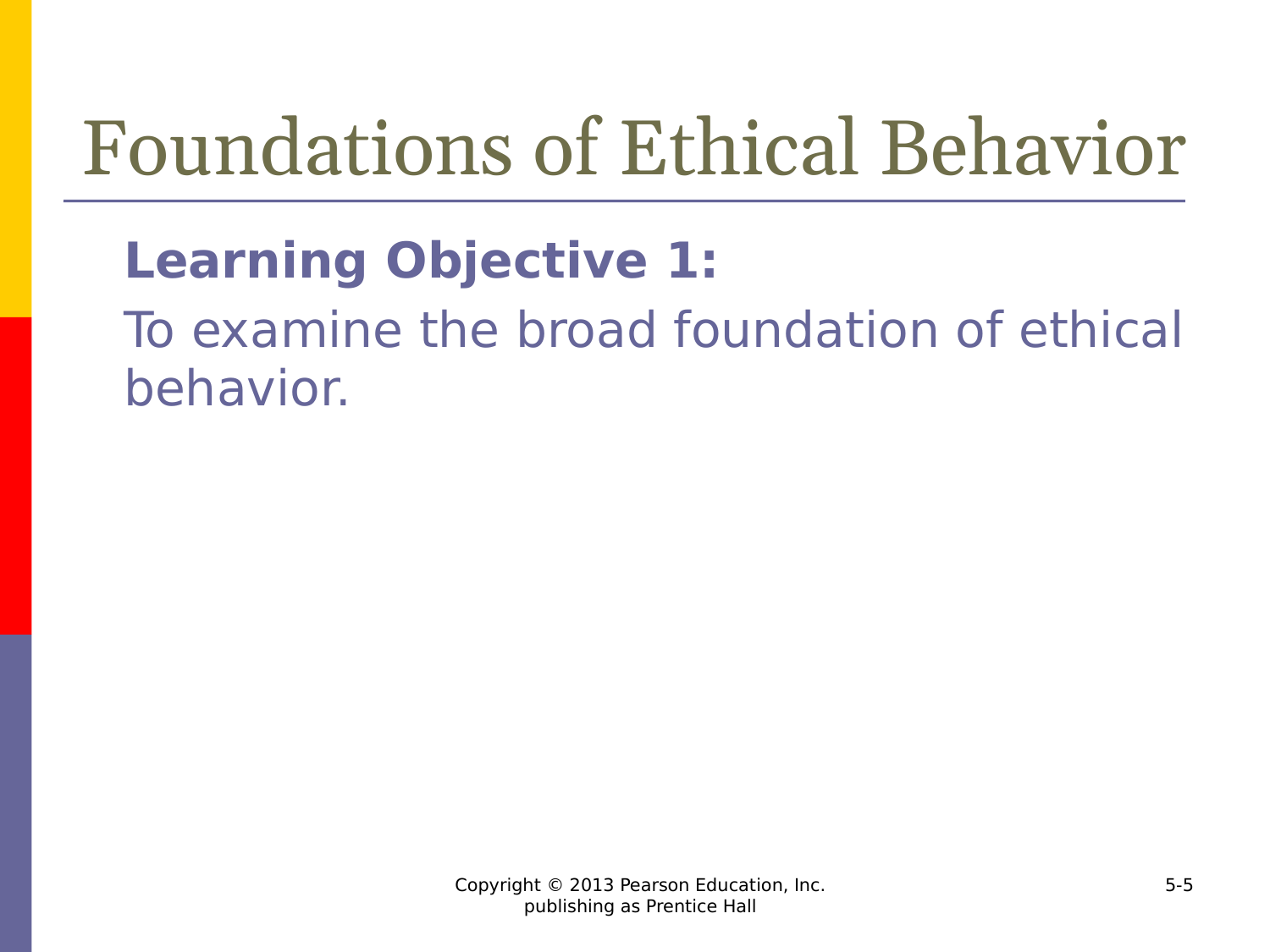

# Foundations of Ethical Behavior
	Learning Objective 1:
	To examine the broad foundation of ethical behavior.
Copyright © 2013 Pearson Education, Inc. publishing as Prentice Hall
5-5